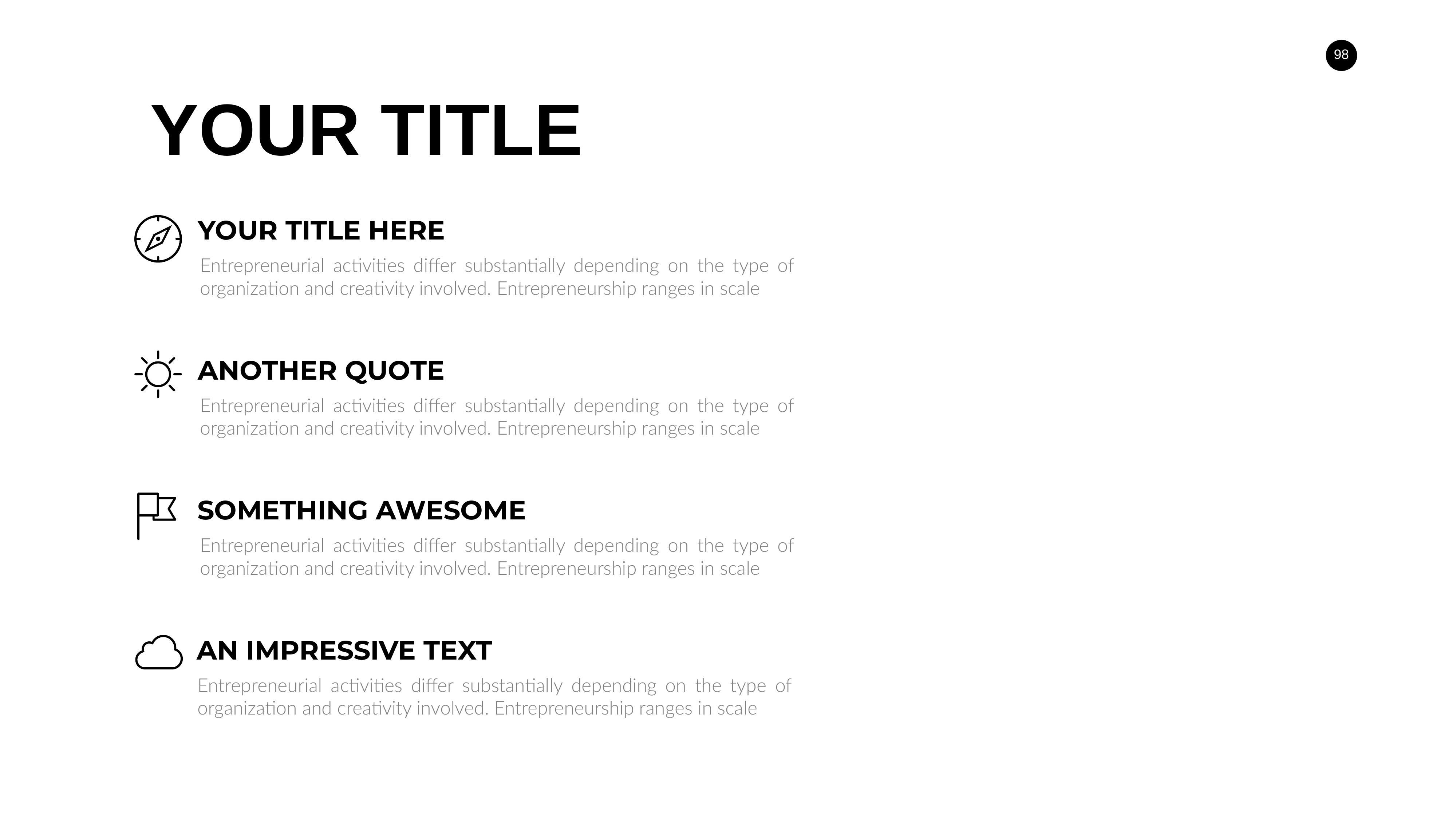

YOUR TITLE
YOUR TITLE HERE

Entrepreneurial activities differ substantially depending on the type of organization and creativity involved. Entrepreneurship ranges in scale

ANOTHER QUOTE
Entrepreneurial activities differ substantially depending on the type of organization and creativity involved. Entrepreneurship ranges in scale
SOMETHING AWESOME

Entrepreneurial activities differ substantially depending on the type of organization and creativity involved. Entrepreneurship ranges in scale
AN IMPRESSIVE TEXT

Entrepreneurial activities differ substantially depending on the type of organization and creativity involved. Entrepreneurship ranges in scale